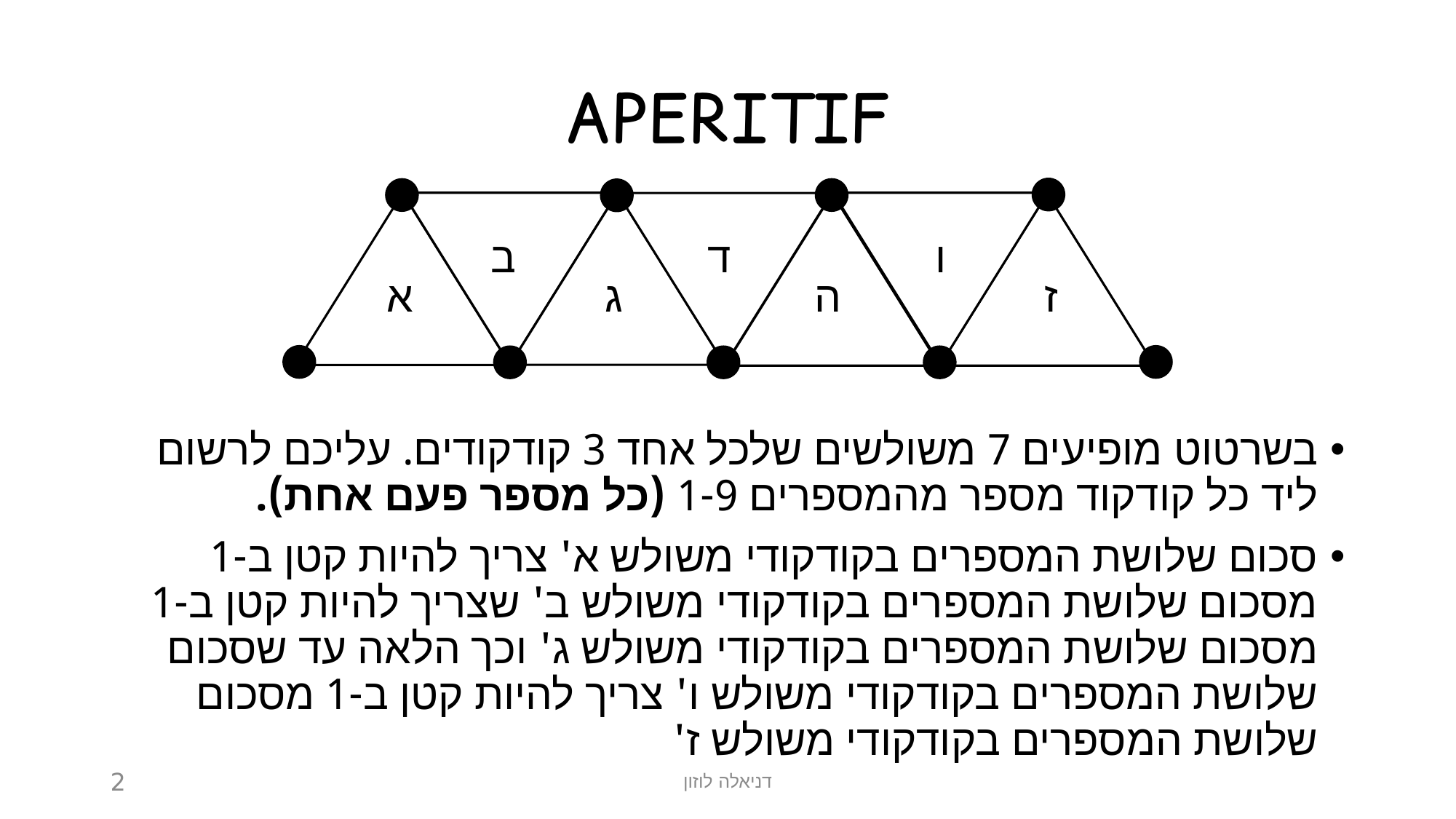

# APERITIF

ב
ד
ו
א
ג
ה
ז

בשרטוט מופיעים 7 משולשים שלכל אחד 3 קודקודים. עליכם לרשום ליד כל קודקוד מספר מהמספרים 1-9 (כל מספר פעם אחת).
סכום שלושת המספרים בקודקודי משולש א' צריך להיות קטן ב-1 מסכום שלושת המספרים בקודקודי משולש ב' שצריך להיות קטן ב-1 מסכום שלושת המספרים בקודקודי משולש ג' וכך הלאה עד שסכום שלושת המספרים בקודקודי משולש ו' צריך להיות קטן ב-1 מסכום שלושת המספרים בקודקודי משולש ז'
2
דניאלה לוזון